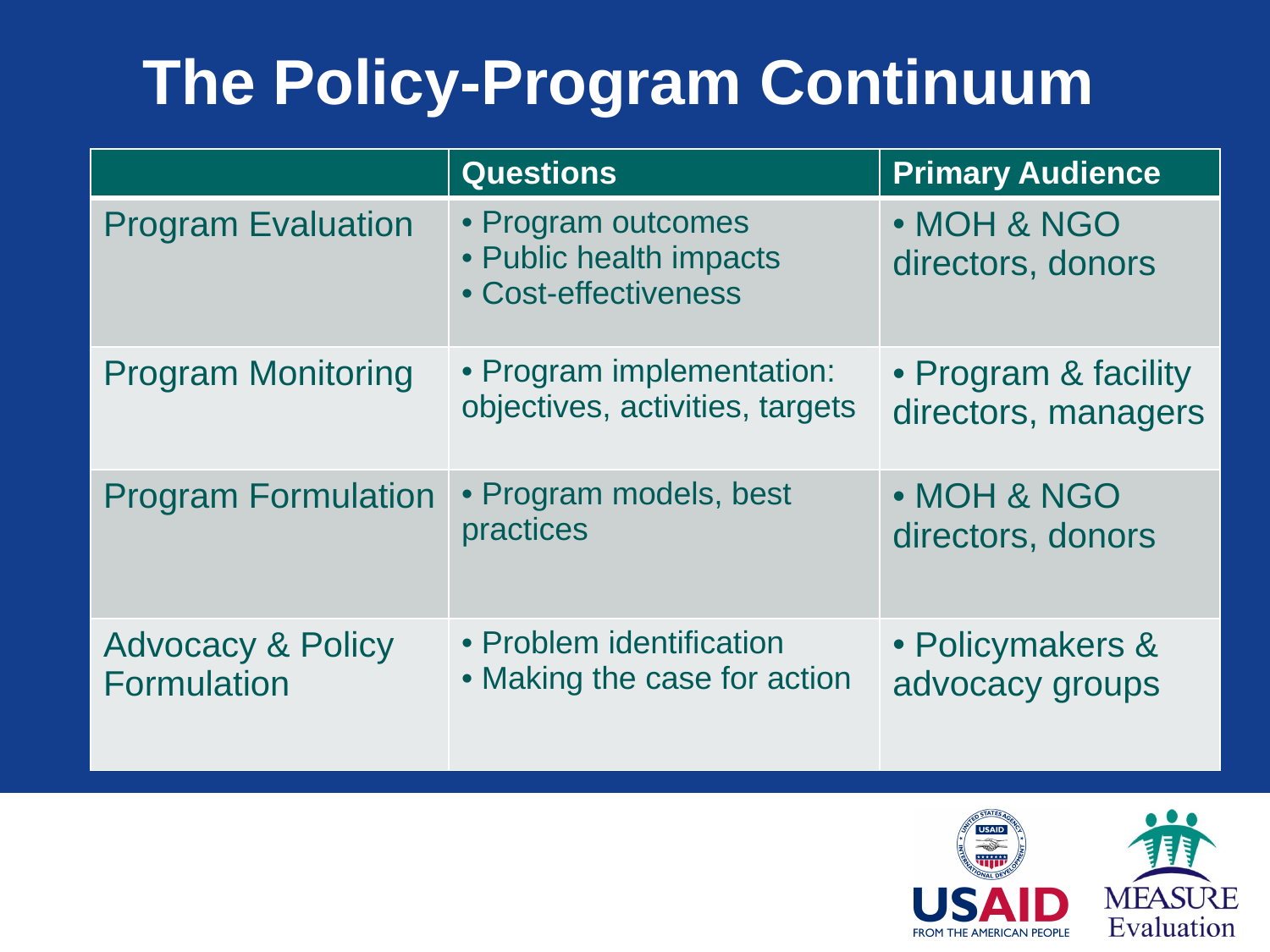

# The Policy-Program Continuum
|  | Questions | Primary Audience |
| --- | --- | --- |
| Program Evaluation | Program outcomes Public health impacts Cost-effectiveness | MOH & NGO directors, donors |
| Program Monitoring | Program implementation: objectives, activities, targets | Program & facility directors, managers |
| Program Formulation | Program models, best practices | MOH & NGO directors, donors |
| Advocacy & Policy Formulation | Problem identification Making the case for action | Policymakers & advocacy groups |